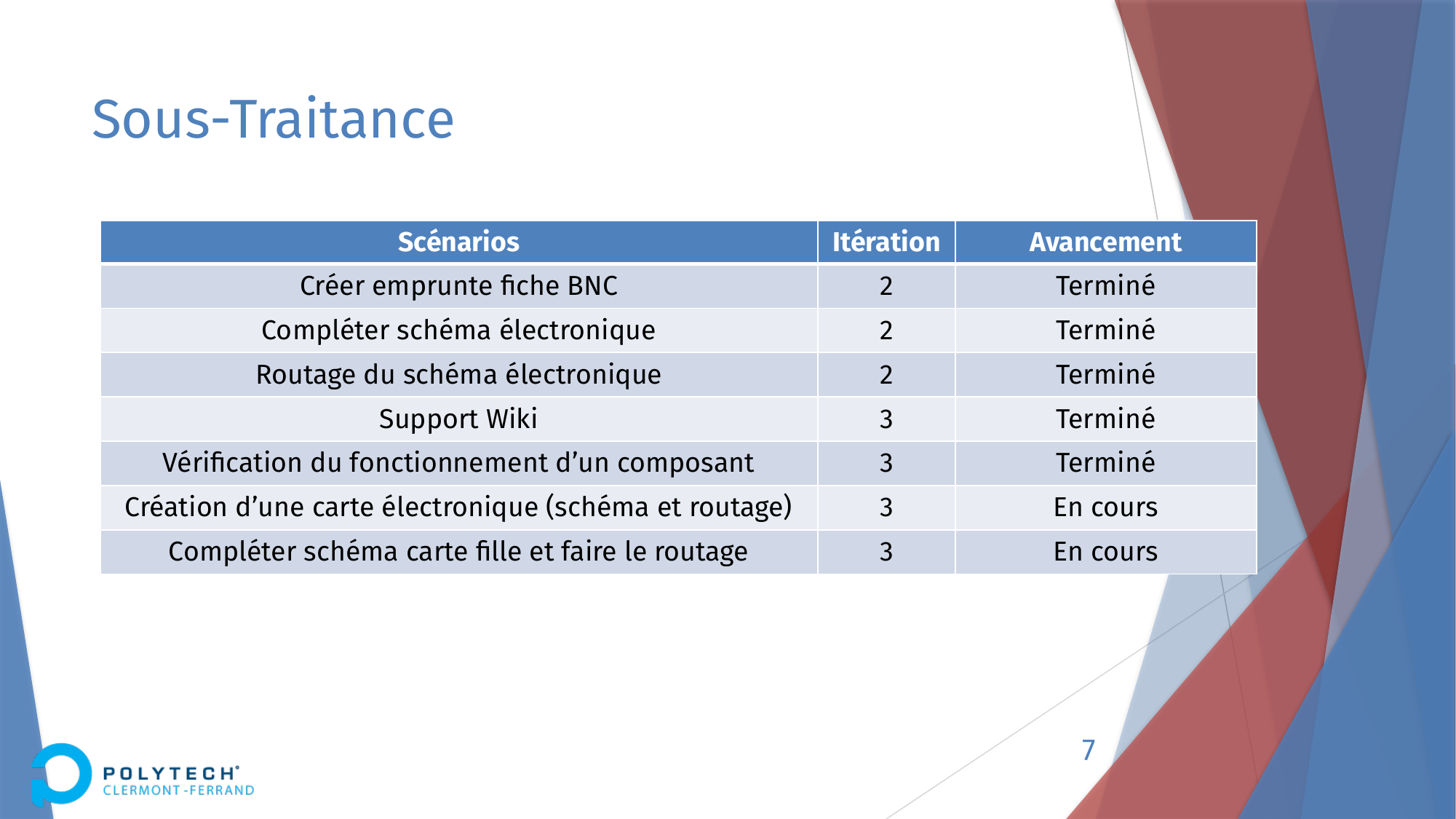

# Sous-Traitance
| Scénarios | Itération | Avancement |
| --- | --- | --- |
| Créer emprunte fiche BNC | 2 | Terminé |
| Compléter schéma électronique | 2 | Terminé |
| Routage du schéma électronique | 2 | Terminé |
| Support Wiki | 3 | Terminé |
| Vérification du fonctionnement d’un composant | 3 | Terminé |
| Création d’une carte électronique (schéma et routage) | 3 | En cours |
| Compléter schéma carte fille et faire le routage | 3 | En cours |
7